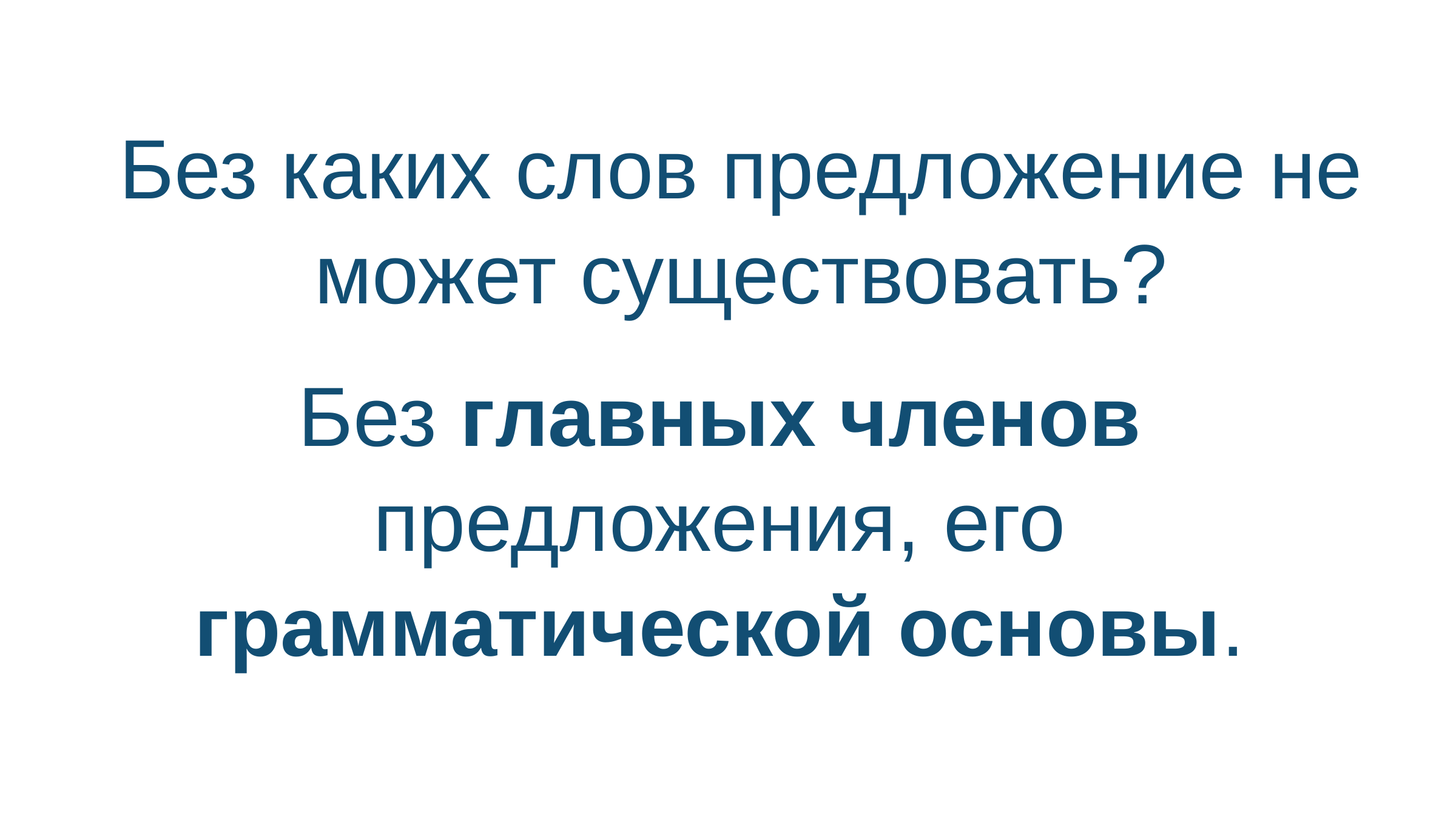

Без каких слов предложение не может существовать?
Без главных членов предложения, его грамматической основы.